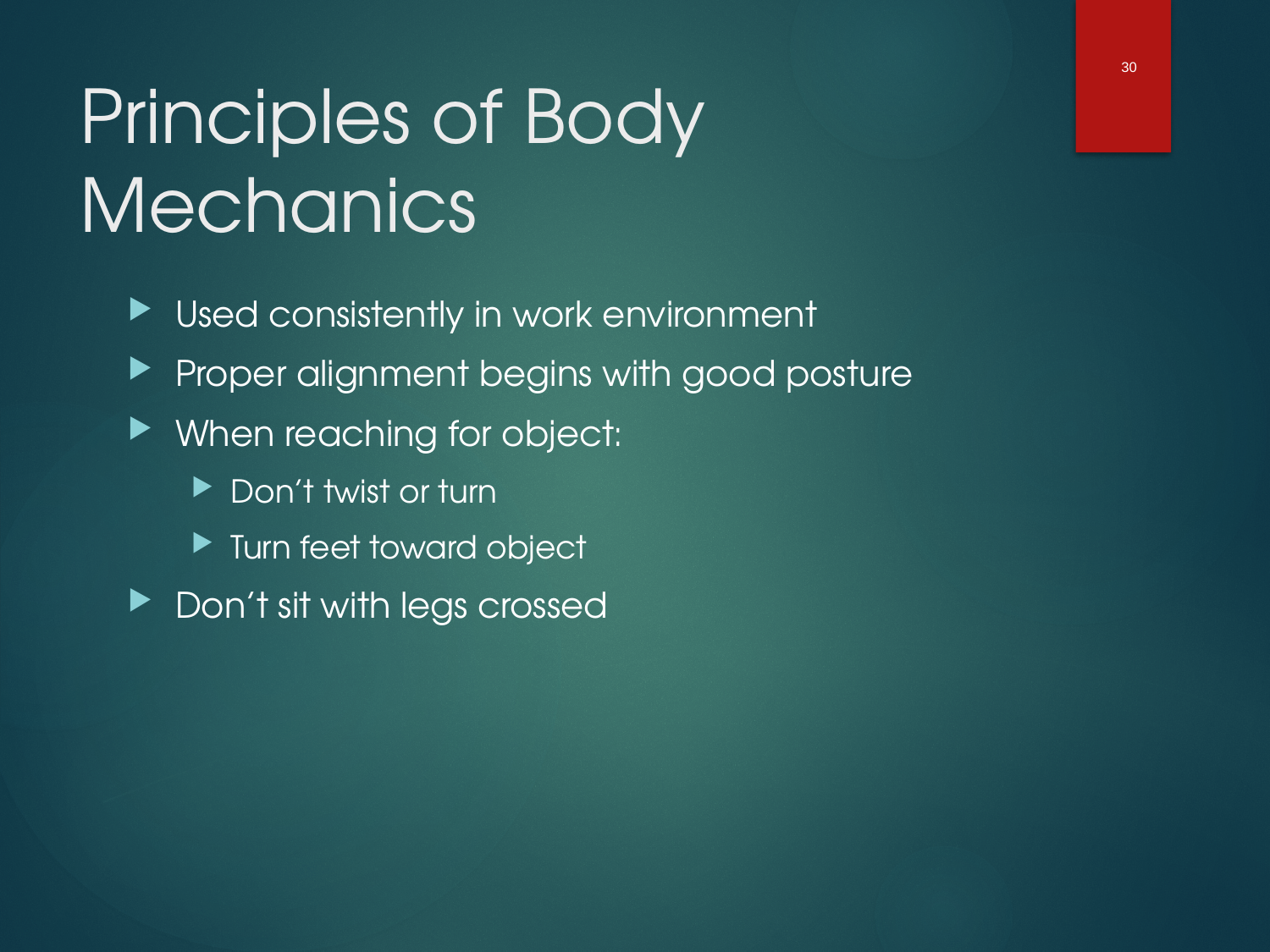

30

# Principles of Body Mechanics
Used consistently in work environment
Proper alignment begins with good posture
When reaching for object:
Don’t twist or turn
Turn feet toward object
Don’t sit with legs crossed